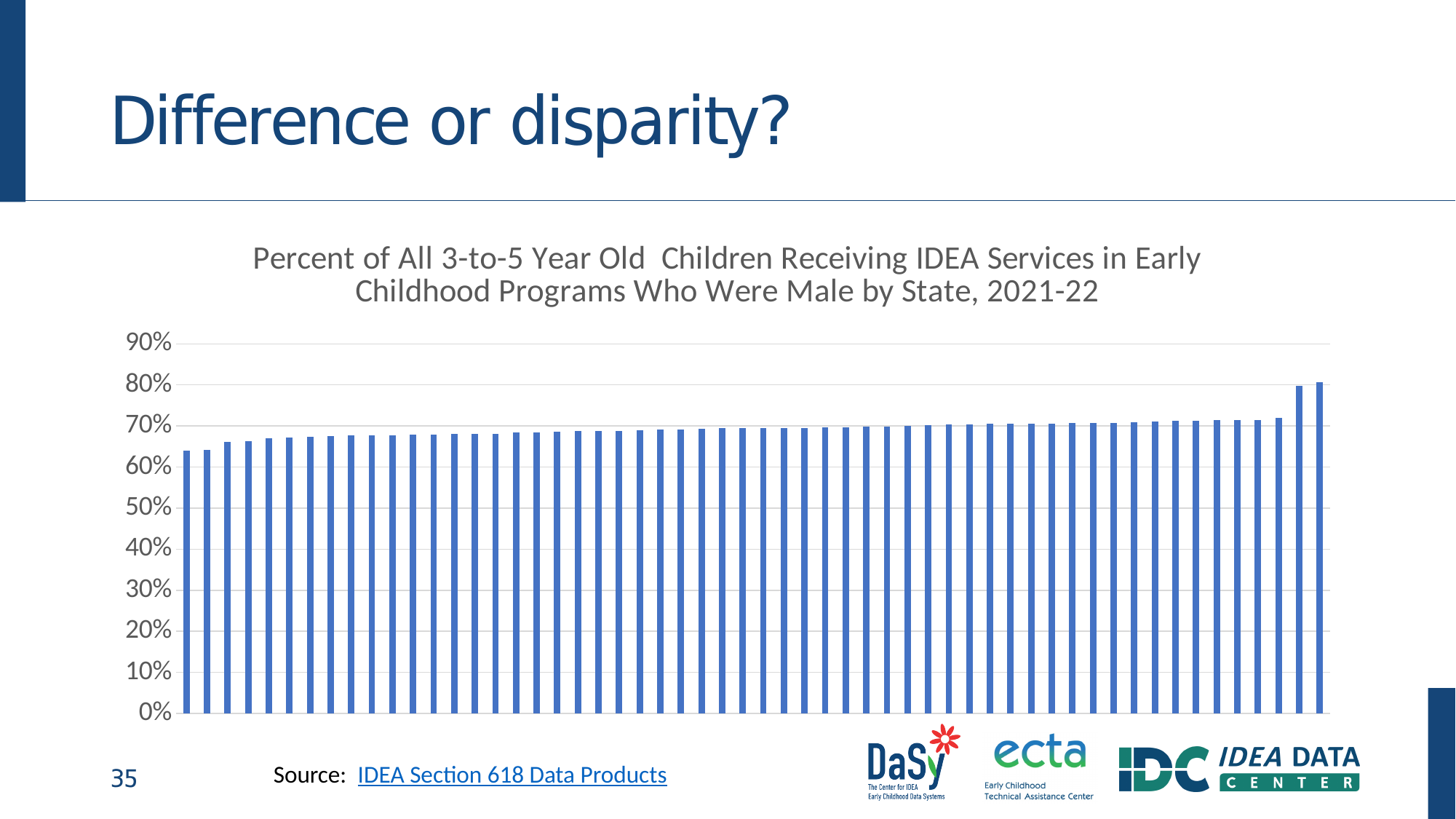

# Difference or disparity? 3

### Chart: Percent of All 3-to-5 Year Old  Children Receiving IDEA Services in Early Childhood Programs Who Were Male by State, 2021-22

| Category |  |
|---|---|
Source:  IDEA Section 618 Data Products